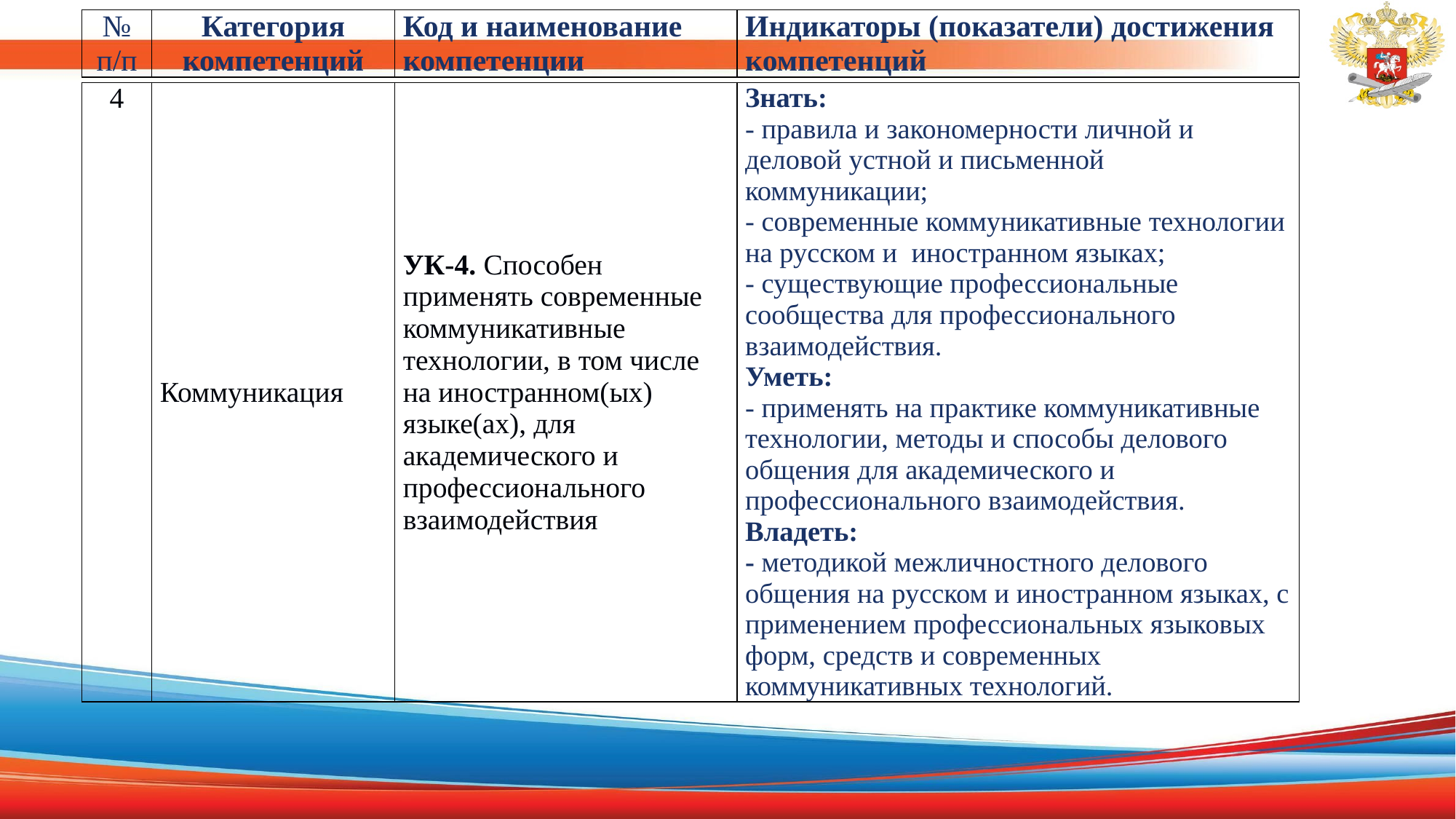

| № п/п | Категория компетенций | Код и наименование компетенции | Индикаторы (показатели) достижения компетенций |
| --- | --- | --- | --- |
| 4 | Коммуникация | УК-4. Способен применять современные коммуникативные технологии, в том числе на иностранном(ых) языке(ах), для академического и профессионального взаимодействия | Знать: - правила и закономерности личной и деловой устной и письменной коммуникации; - современные коммуникативные технологии на русском и иностранном языках; - существующие профессиональные сообщества для профессионального взаимодействия. Уметь: - применять на практике коммуникативные технологии, методы и способы делового общения для академического и профессионального взаимодействия. Владеть: - методикой межличностного делового общения на русском и иностранном языках, с применением профессиональных языковых форм, средств и современных коммуникативных технологий. |
| --- | --- | --- | --- |